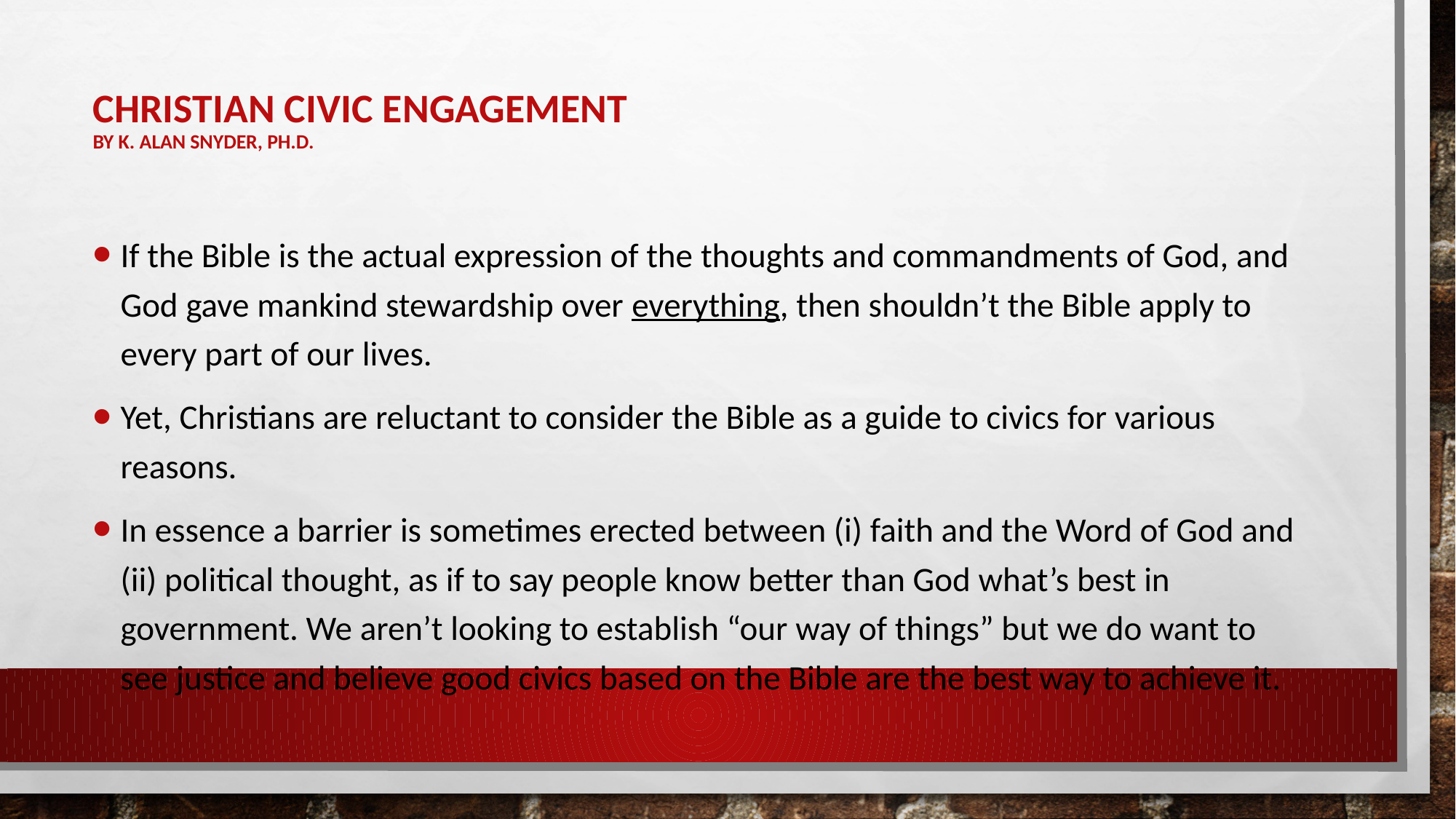

# Christian civic engagement by K. Alan Snyder, ph.d.
If the Bible is the actual expression of the thoughts and commandments of God, and God gave mankind stewardship over everything, then shouldn’t the Bible apply to every part of our lives.
Yet, Christians are reluctant to consider the Bible as a guide to civics for various reasons.
In essence a barrier is sometimes erected between (i) faith and the Word of God and (ii) political thought, as if to say people know better than God what’s best in government. We aren’t looking to establish “our way of things” but we do want to see justice and believe good civics based on the Bible are the best way to achieve it.